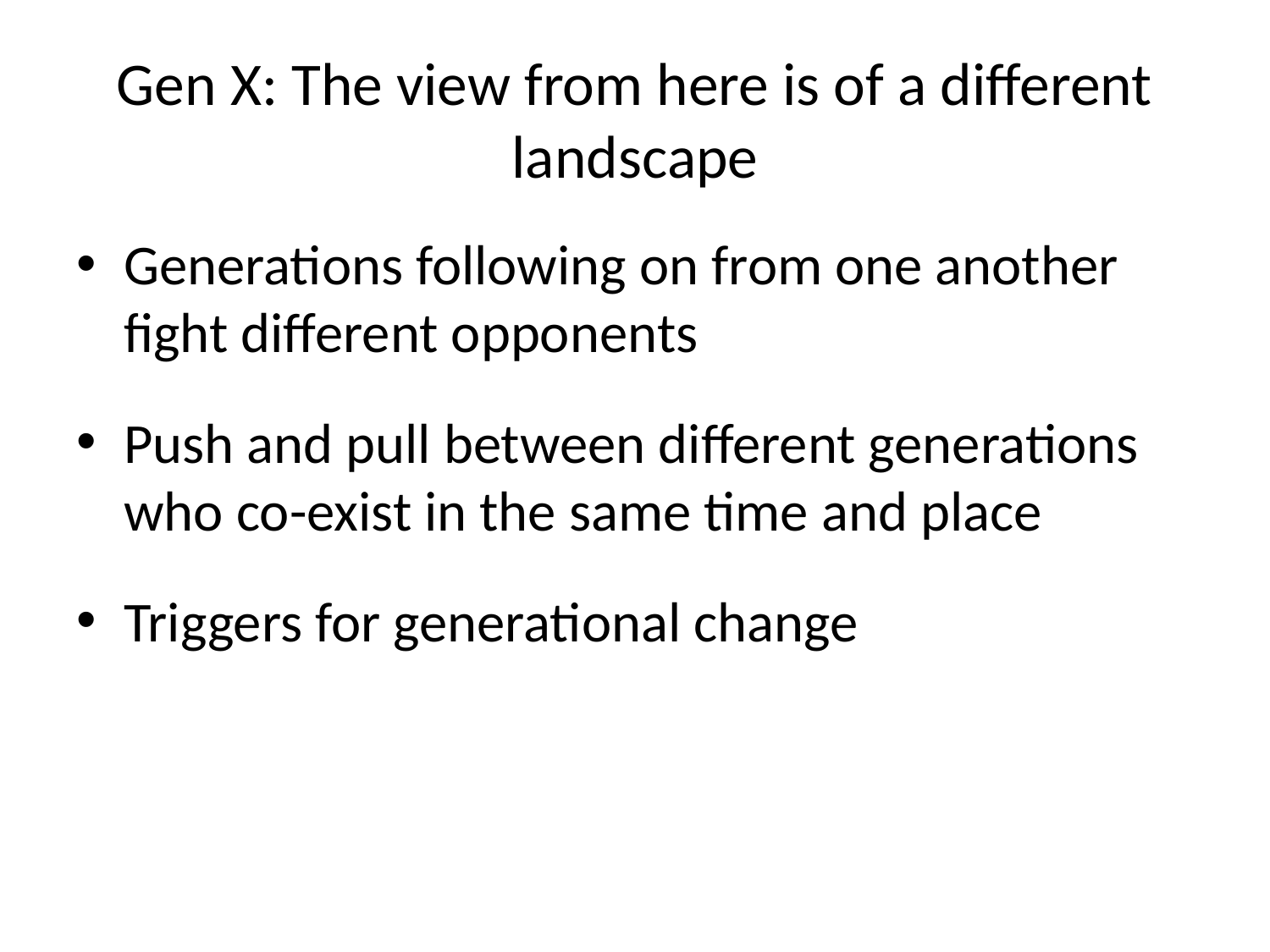

# Gen X: The view from here is of a different landscape
Generations following on from one another fight different opponents
Push and pull between different generations who co-exist in the same time and place
Triggers for generational change